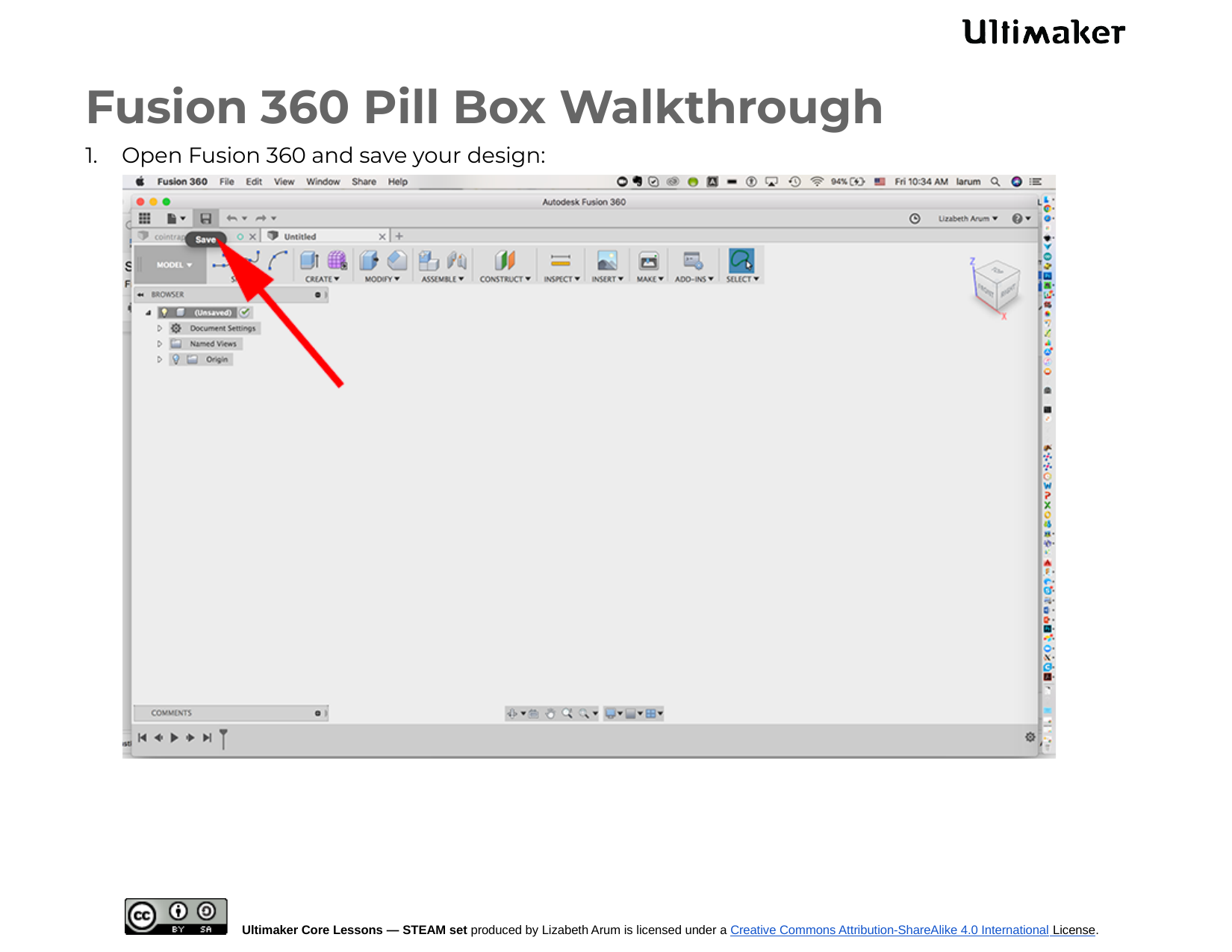

# Fusion 360 Pill Box Walkthrough
1.	Open Fusion 360 and save your design:

Ultimaker Core Lessons — STEAM set produced by Lizabeth Arum is licensed under a Creative Commons Attribution-ShareAlike 4.0 International License.